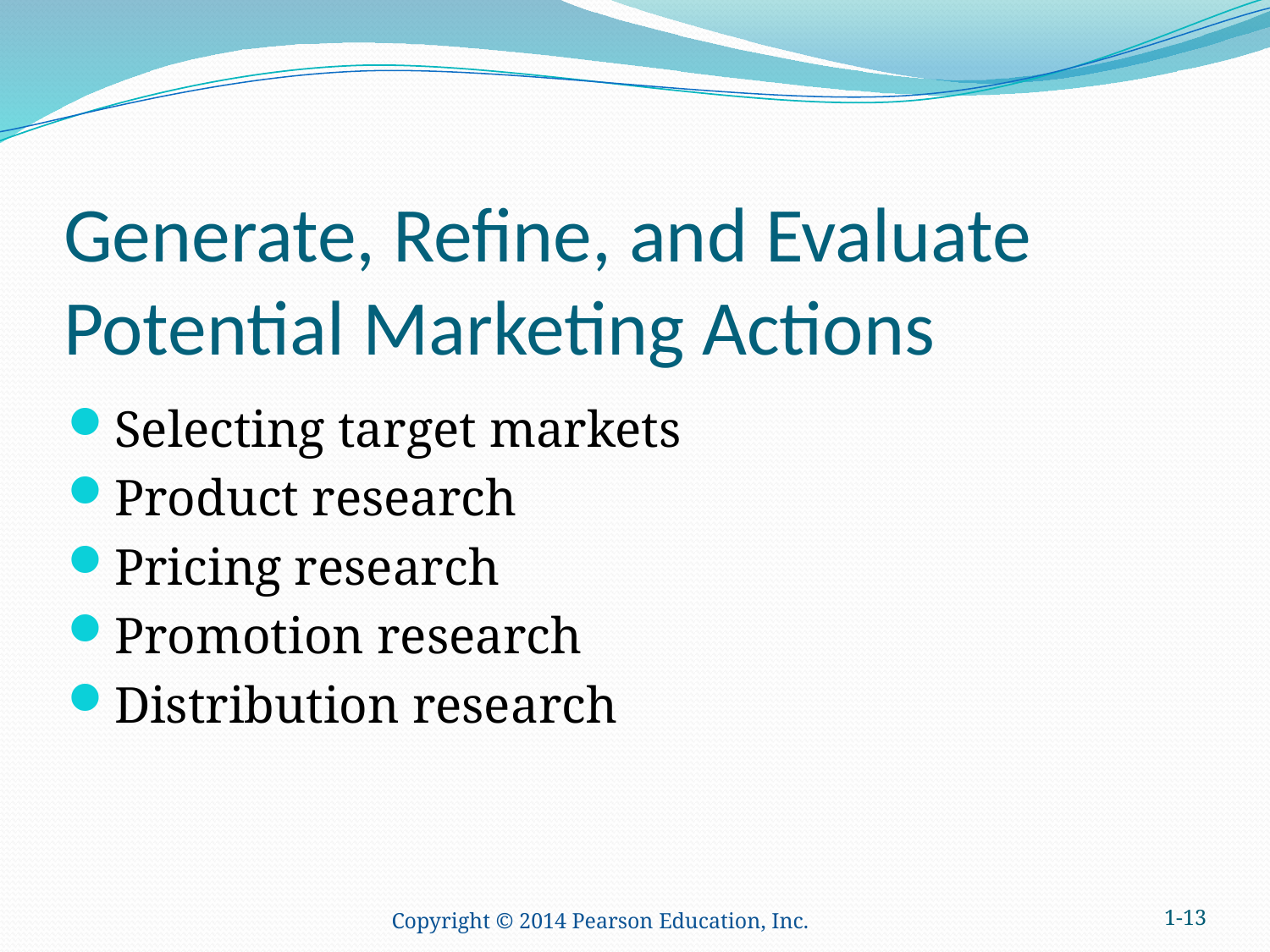

# Generate, Refine, and Evaluate Potential Marketing Actions
Selecting target markets
Product research
Pricing research
Promotion research
Distribution research

Copyright © 2014 Pearson Education, Inc.
1-13